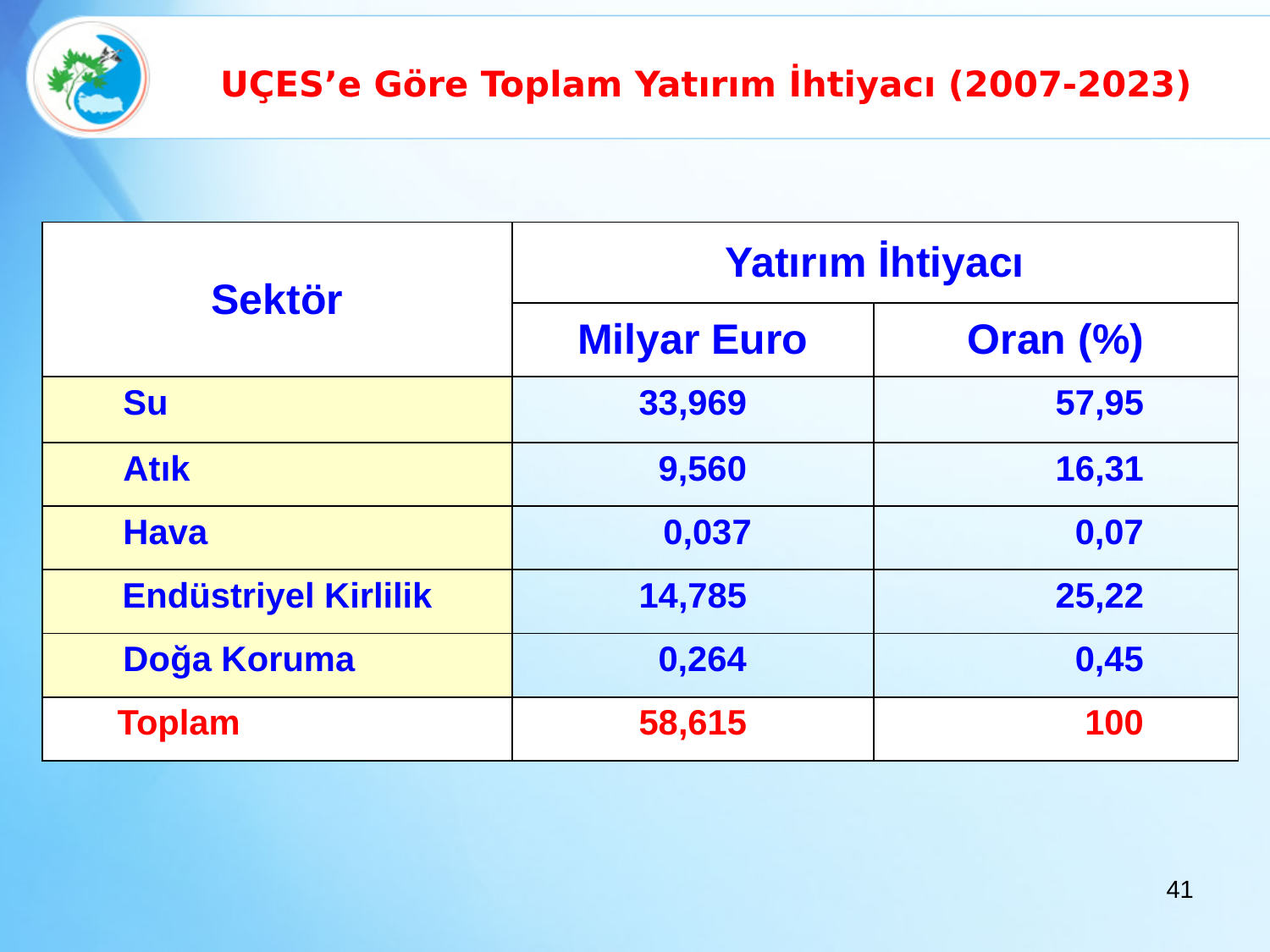

UÇES’e Göre Toplam Yatırım İhtiyacı (2007-2023)

| Sektör | Yatırım İhtiyacı |  |
| --- | --- | --- |
|  | Milyar Euro | Oran (%) |
| Su | 33,969 | 57,95 |
| Atık | 9,560 | 16,31 |
| Hava | 0,037 | 0,07 |
| Endüstriyel Kirlilik | 14,785 | 25,22 |
| Doğa Koruma | 0,264 | 0,45 |
| Toplam | 58,615 | 100 |
41